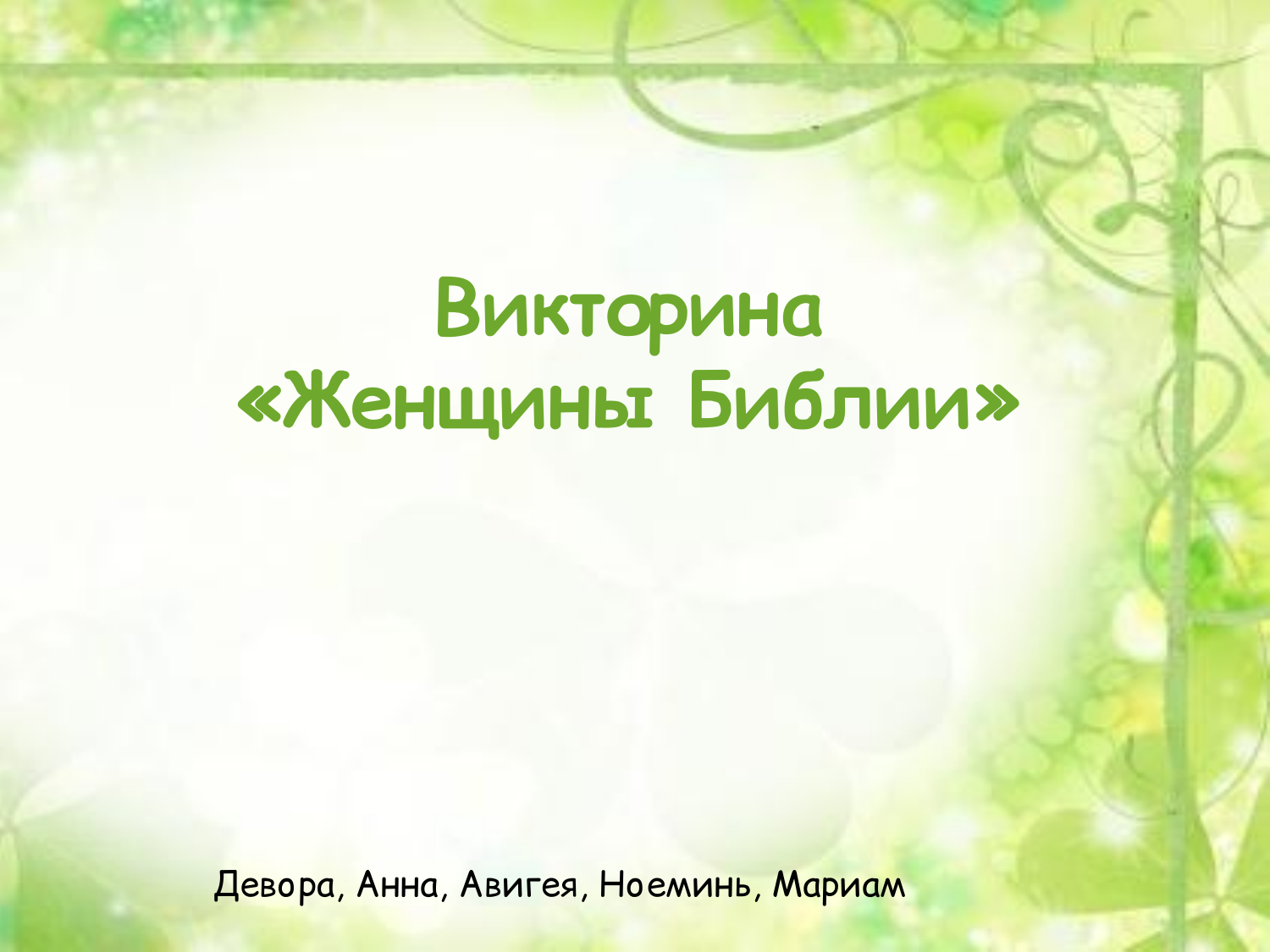

# Викторина «Женщины Библии»
Девора, Анна, Авигея, Ноеминь, Мариам